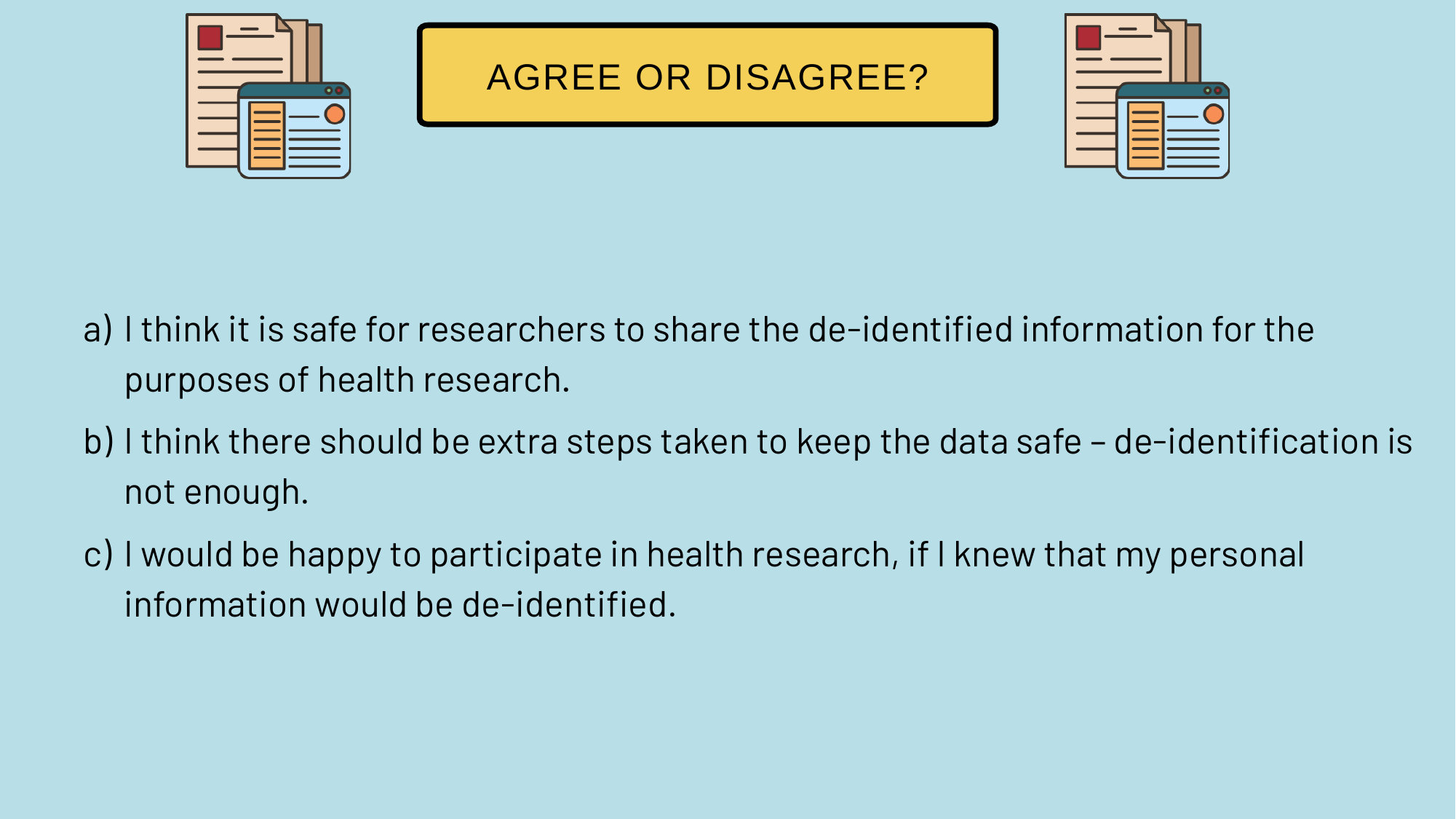

AGREE OR DISAGREE?
I think it is safe for researchers to share the de-identified information for the purposes of health research.
I think there should be extra steps taken to keep the data safe – de-identification is not enough.
I would be happy to participate in health research, if I knew that my personal information would be de-identified.